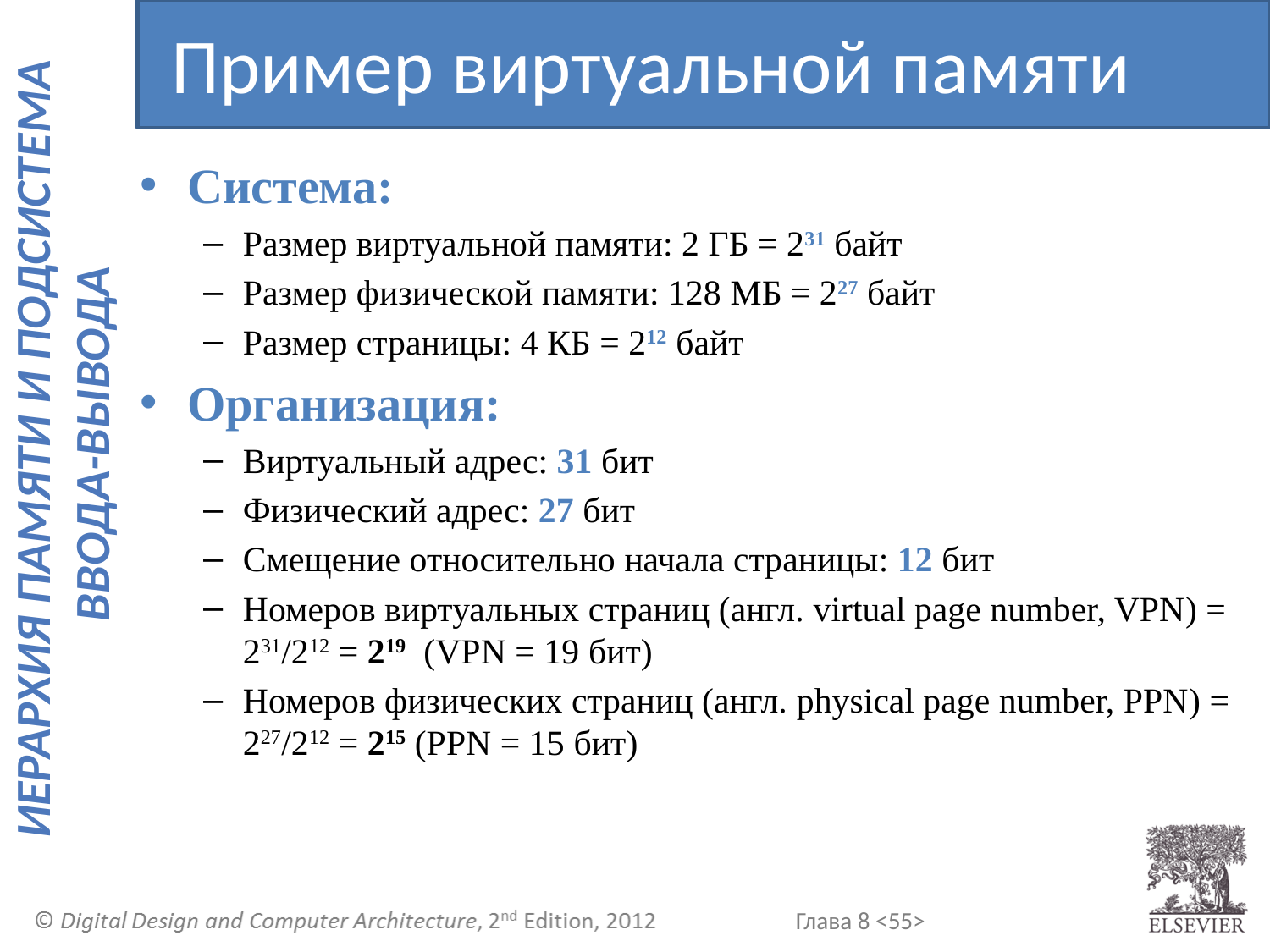

Пример виртуальной памяти

Система:
Размер виртуальной памяти: 2 ГБ = 231 байт
Размер физической памяти: 128 МБ = 227 байт
Размер страницы: 4 КБ = 212 байт
Организация:
Виртуальный адрес: 31 бит
Физический адрес: 27 бит
Смещение относительно начала страницы: 12 бит
Номеров виртуальных страниц (англ. virtual page number, VPN) = 231/212 = 219  (VPN = 19 бит)
Номеров физических страниц (англ. physical page number, PPN) = 227/212 = 215 (PPN = 15 бит)